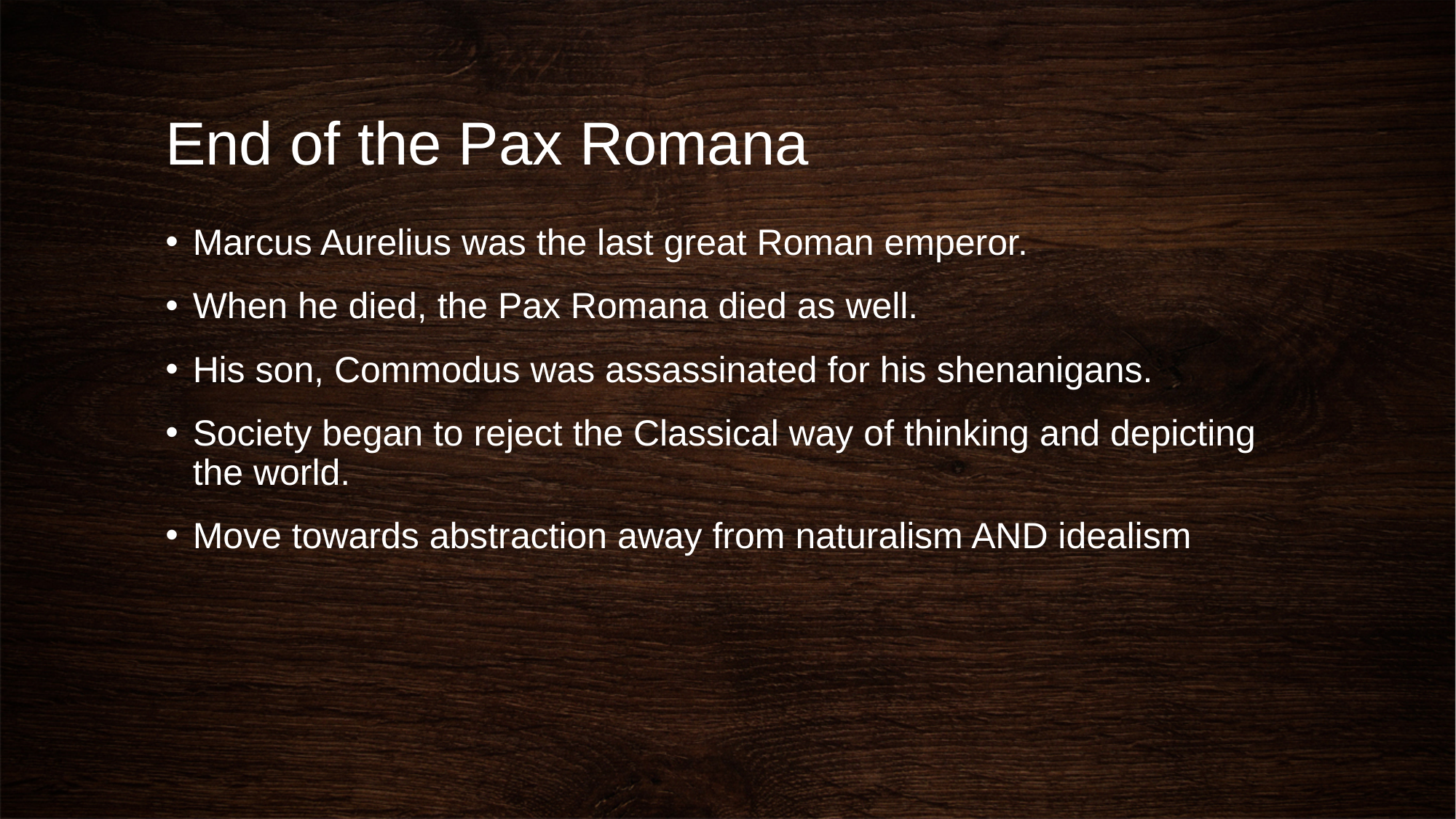

# End of the Pax Romana
Marcus Aurelius was the last great Roman emperor.
When he died, the Pax Romana died as well.
His son, Commodus was assassinated for his shenanigans.
Society began to reject the Classical way of thinking and depicting the world.
Move towards abstraction away from naturalism AND idealism